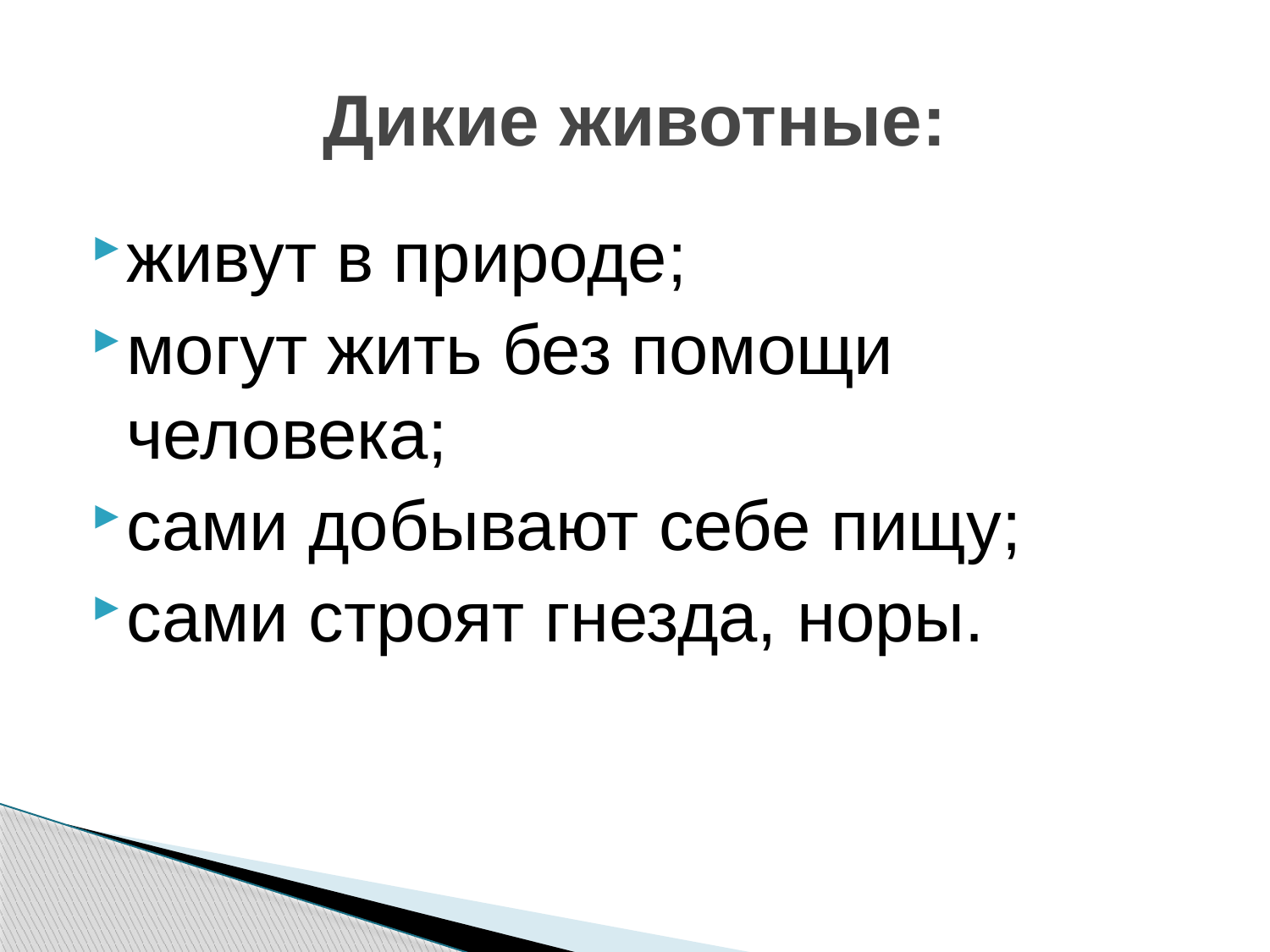

# Дикие животные:
живут в природе;
могут жить без помощи человека;
сами добывают себе пищу;
сами строят гнезда, норы.